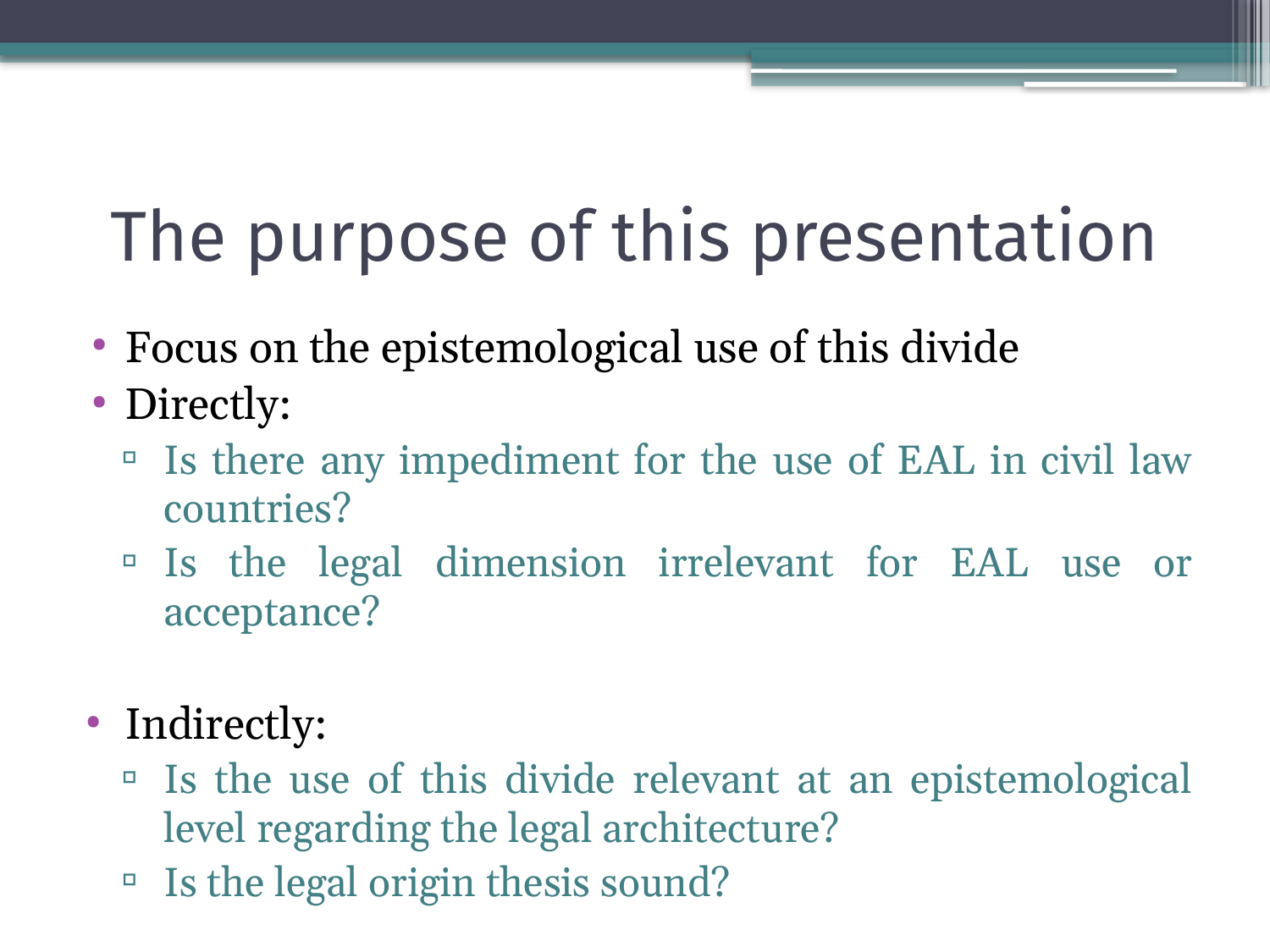

# The purpose of this presentation
Focus on the epistemological use of this divide
Directly:
Is there any impediment for the use of EAL in civil law countries?
Is the legal dimension irrelevant for EAL use or acceptance?

Indirectly:
Is the use of this divide relevant at an epistemological level regarding the legal architecture?
Is the legal origin thesis sound?